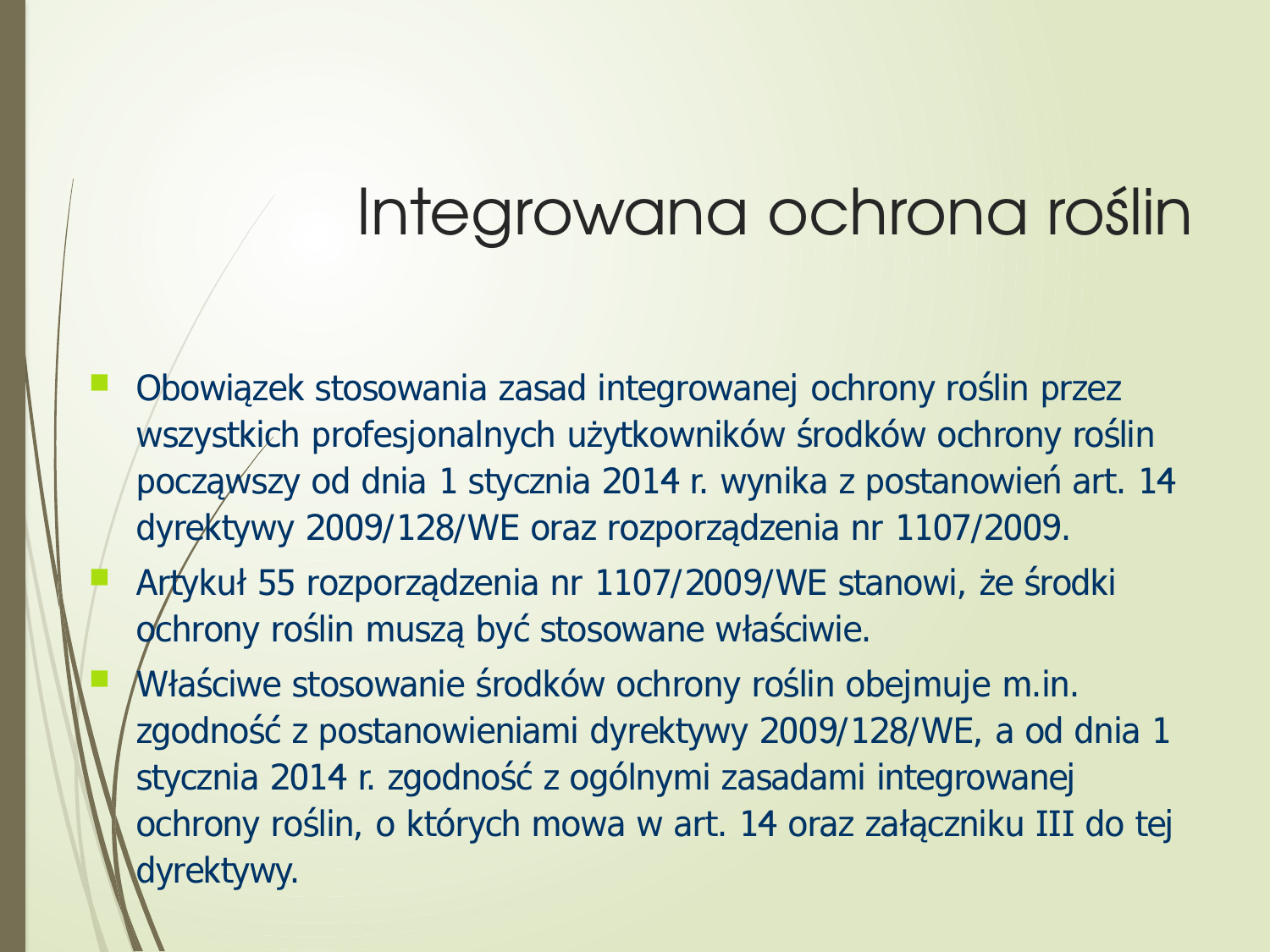

Integrowana ochrona roślin
Obowiązek stosowania zasad integrowanej ochrony roślin przez
wszystkich profesjonalnych użytkowników środków ochrony roślin począwszy od dnia 1 stycznia 2014 r. wynika z postanowień art. 14 dyrektywy 2009/128/WE oraz rozporządzenia nr 1107/2009.
Artykuł 55 rozporządzenia nr 1107/2009/WE stanowi, że środki ochrony roślin muszą być stosowane właściwie.
Właściwe stosowanie środków ochrony roślin obejmuje m.in.
zgodność z postanowieniami dyrektywy 2009/128/WE, a od dnia 1 stycznia 2014 r. zgodność z ogólnymi zasadami integrowanej ochrony roślin, o których mowa w art. 14 oraz załączniku III do tej dyrektywy.